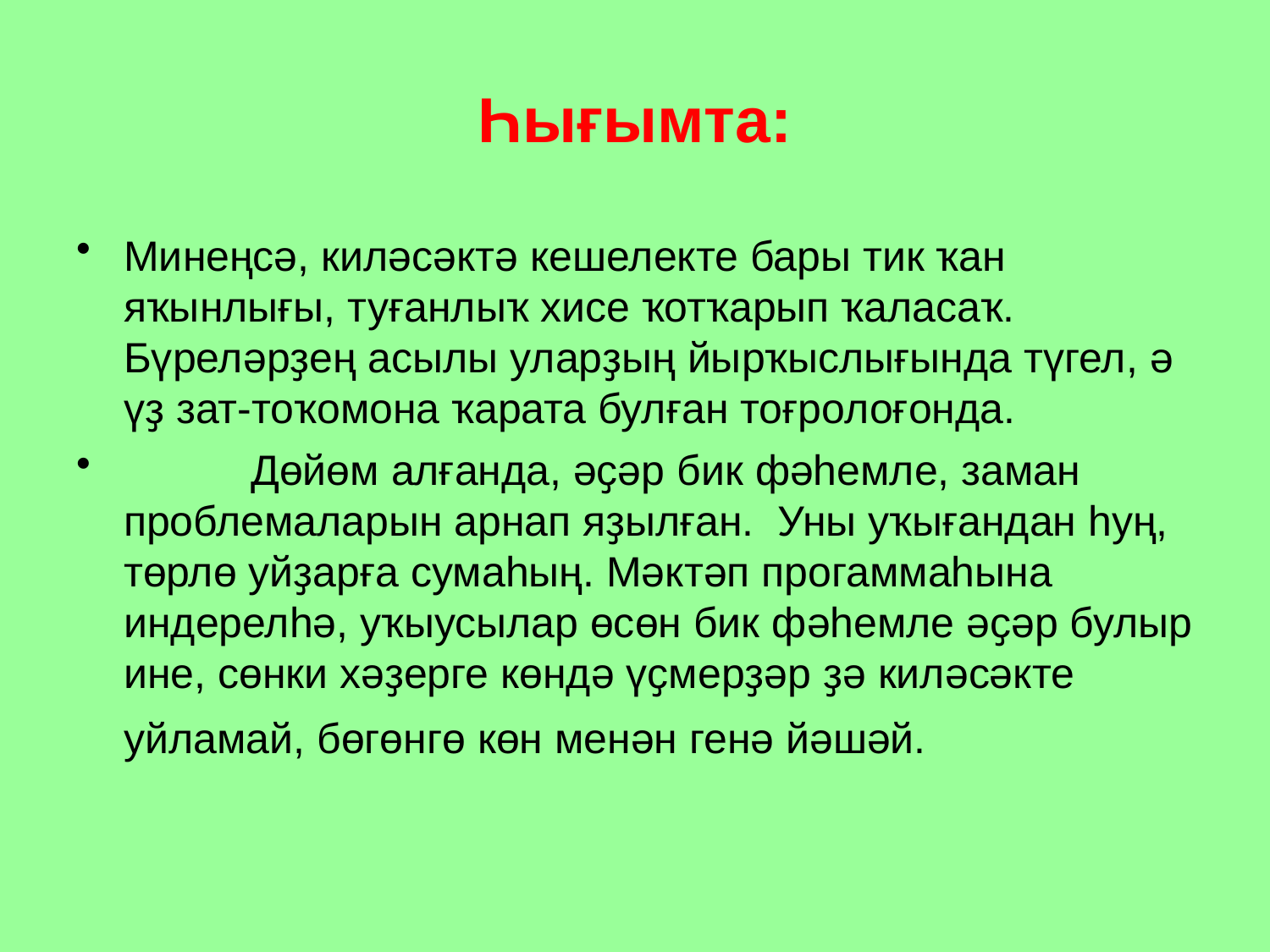

# Һығымта:
Минеңсә, киләсәктә кешелекте бары тик ҡан яҡынлығы, туғанлыҡ хисе ҡотҡарып ҡаласаҡ. Бүреләрҙең асылы уларҙың йырҡыслығында түгел, ә үҙ зат-тоҡомона ҡарата булған тоғролоғонда.
	Дөйөм алғанда, әҫәр бик фәһемле, заман проблемаларын арнап яҙылған.  Уны уҡығандан һуң, төрлө уйҙарға сумаһың. Мәктәп прогаммаһына индерелһә, уҡыусылар өсөн бик фәһемле әҫәр булыр ине, сөнки хәҙерге көндә үҫмерҙәр ҙә киләсәкте уйламай, бөгөнгө көн менән генә йәшәй.